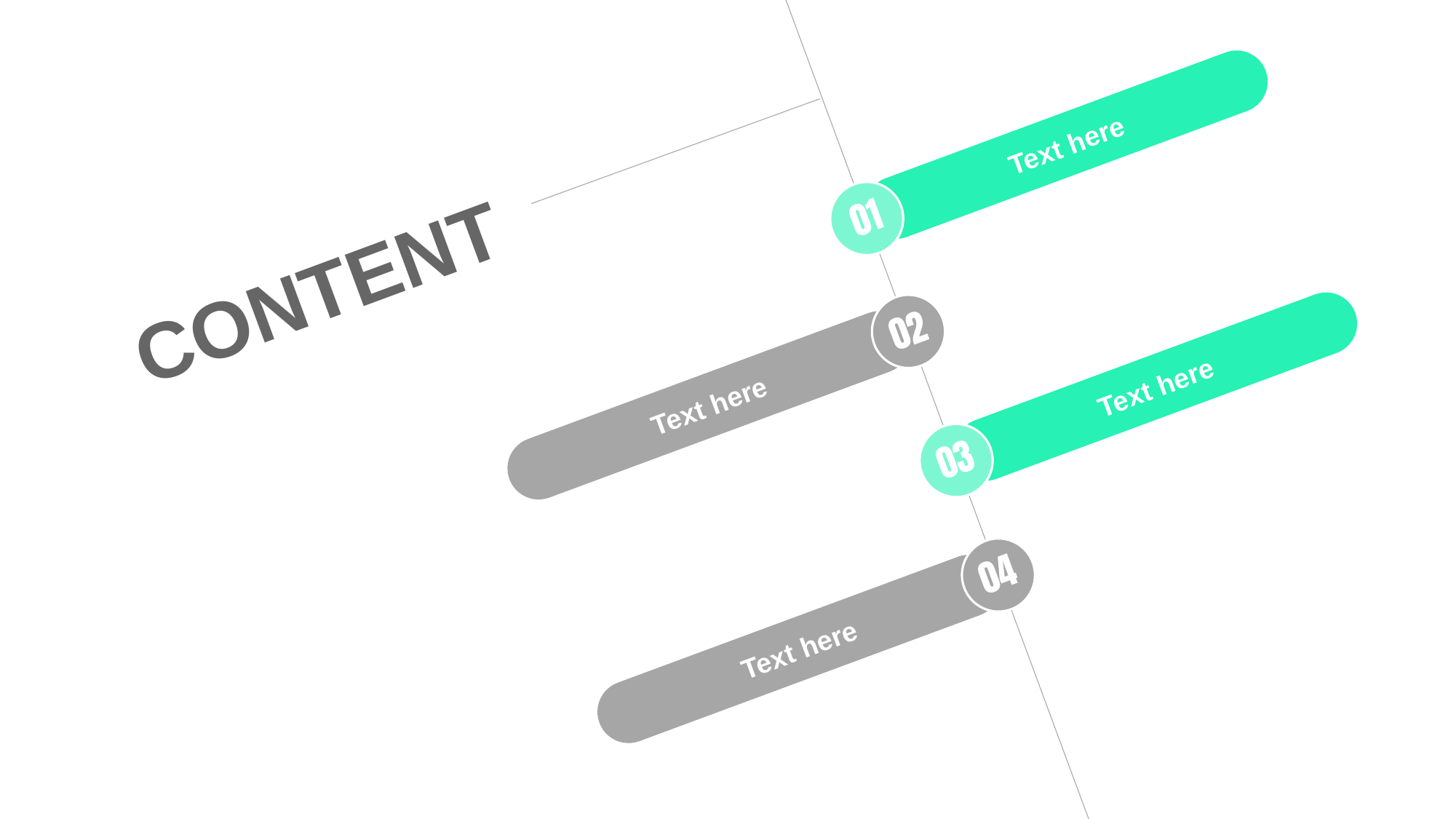

Text here
01
CONTENT
02
Text here
Text here
03
04
Text here